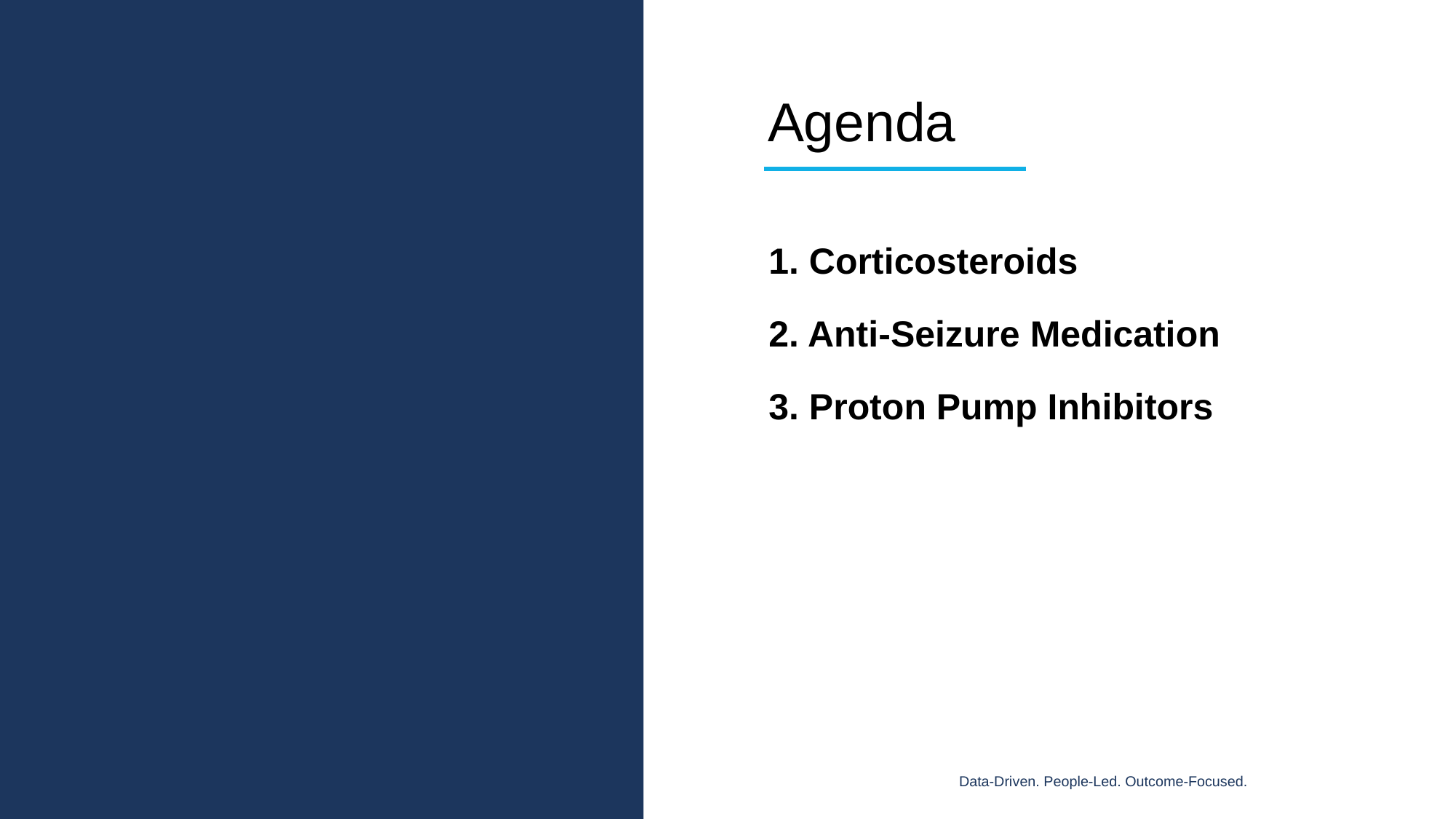

Agenda
1. Corticosteroids
2. Anti-Seizure Medication
3. Proton Pump Inhibitors

Data-Driven. People-Led. Outcome-Focused.